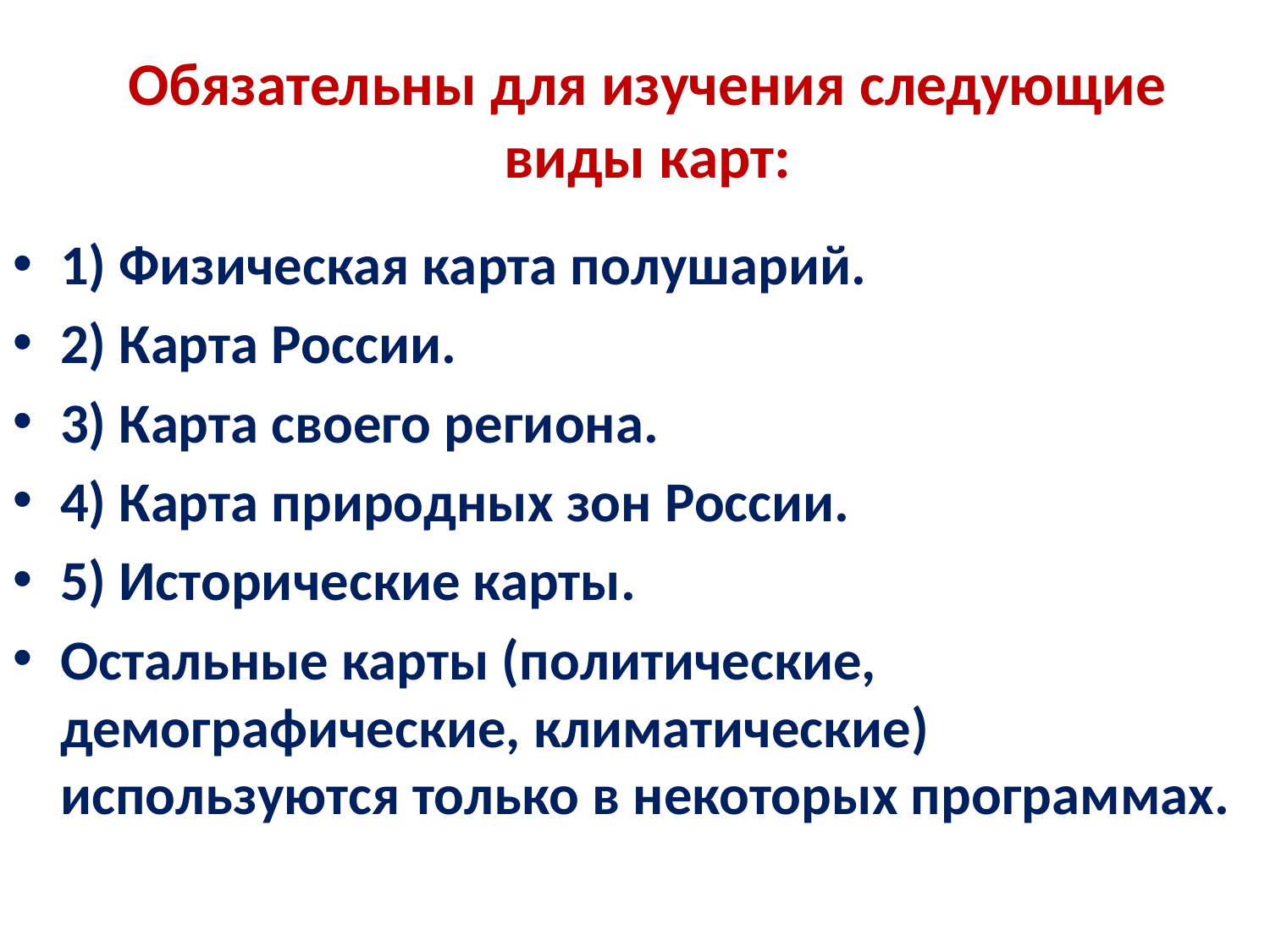

#
Обязательны для изучения следующие виды карт:
1) Физическая карта полушарий.
2) Карта России.
3) Карта своего региона.
4) Карта природных зон России.
5) Исторические карты.
Остальные карты (политические, демографические, климатические) используются только в некоторых программах.